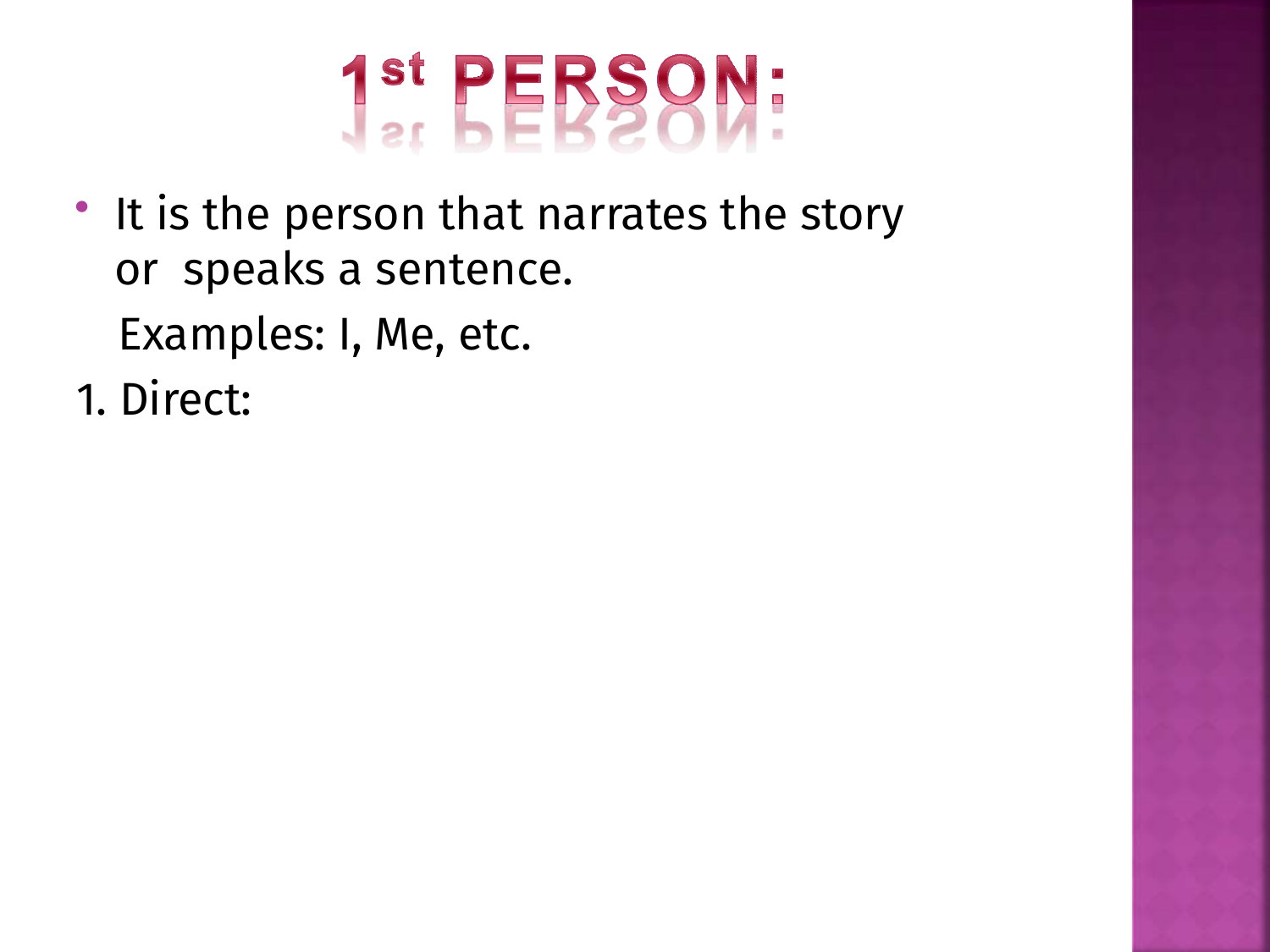

It is the person that narrates the story or  speaks a sentence.
Examples: I, Me, etc.
1. Direct: